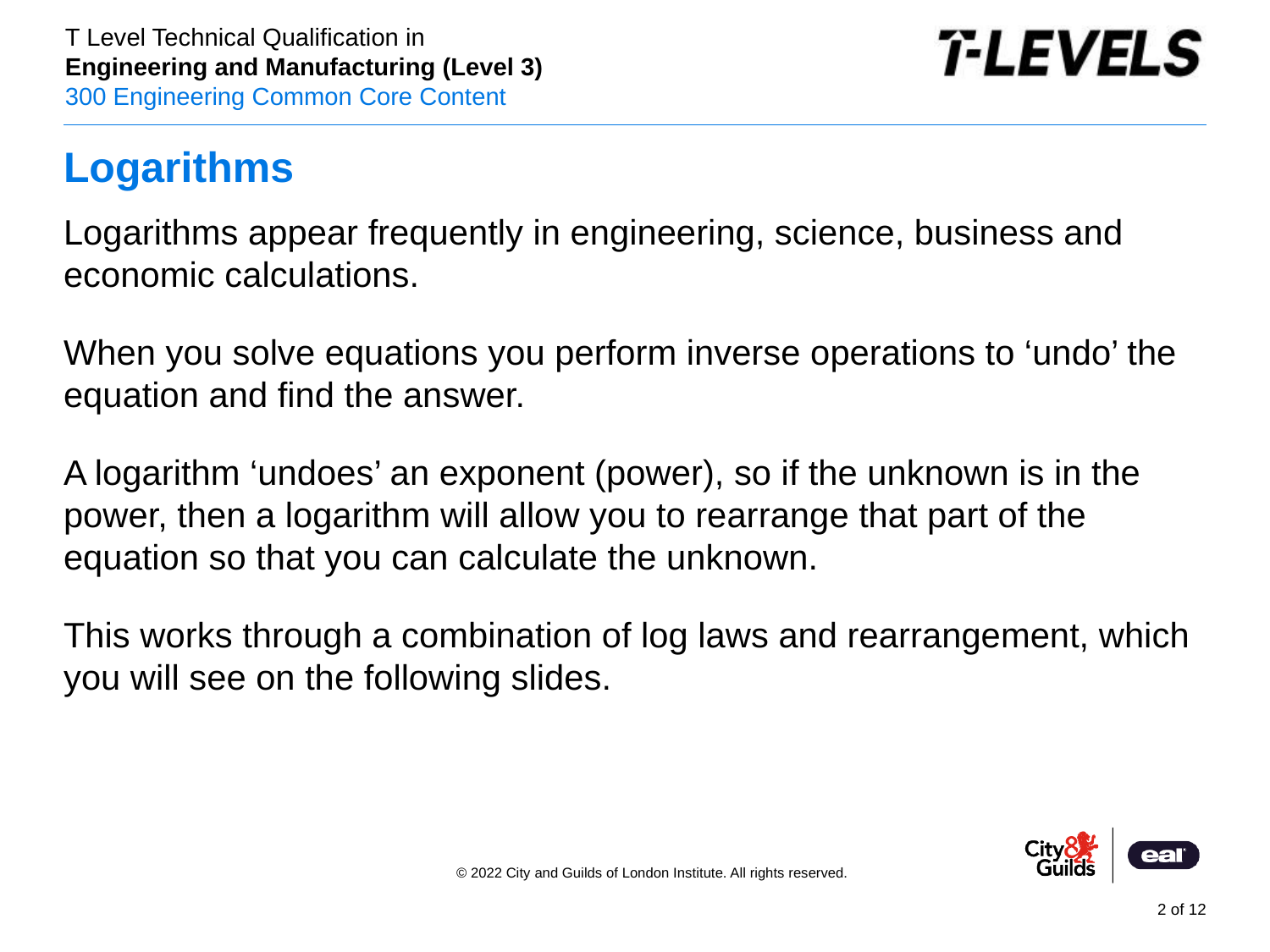

# Logarithms
Logarithms appear frequently in engineering, science, business and economic calculations.
When you solve equations you perform inverse operations to ‘undo’ the equation and find the answer.
A logarithm ‘undoes’ an exponent (power), so if the unknown is in the power, then a logarithm will allow you to rearrange that part of the equation so that you can calculate the unknown.
This works through a combination of log laws and rearrangement, which you will see on the following slides.